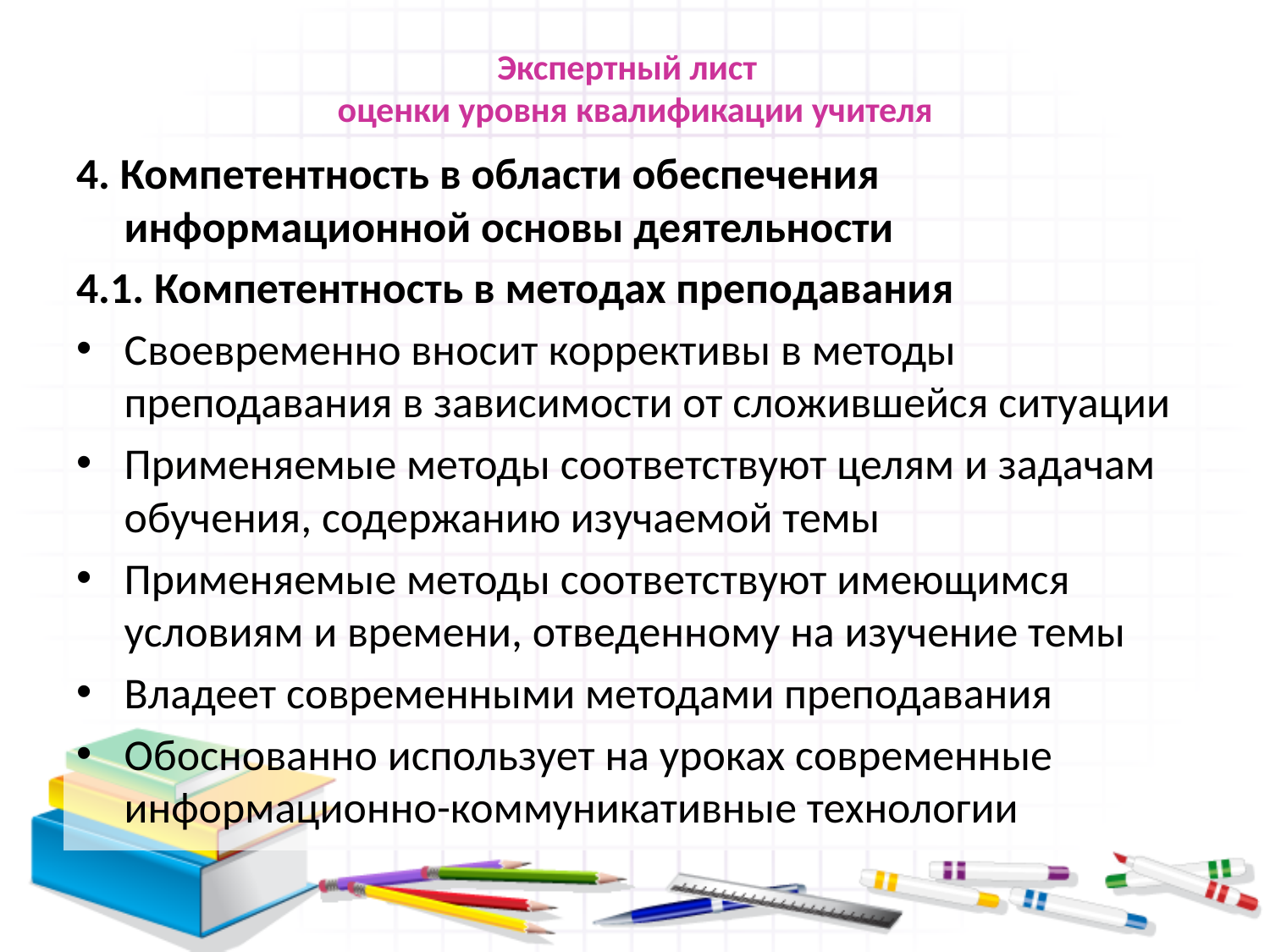

# Экспертный лист оценки уровня квалификации учителя
4. Компетентность в области обеспечения информационной основы деятельности
4.1. Компетентность в методах преподавания
Своевременно вносит коррективы в методы преподавания в зависимости от сложившейся ситуации
Применяемые методы соответствуют целям и задачам обучения, содержанию изучаемой темы
Применяемые методы соответствуют имеющимся условиям и времени, отведенному на изучение темы
Владеет современными методами преподавания
Обоснованно использует на уроках современные информационно-коммуникативные технологии